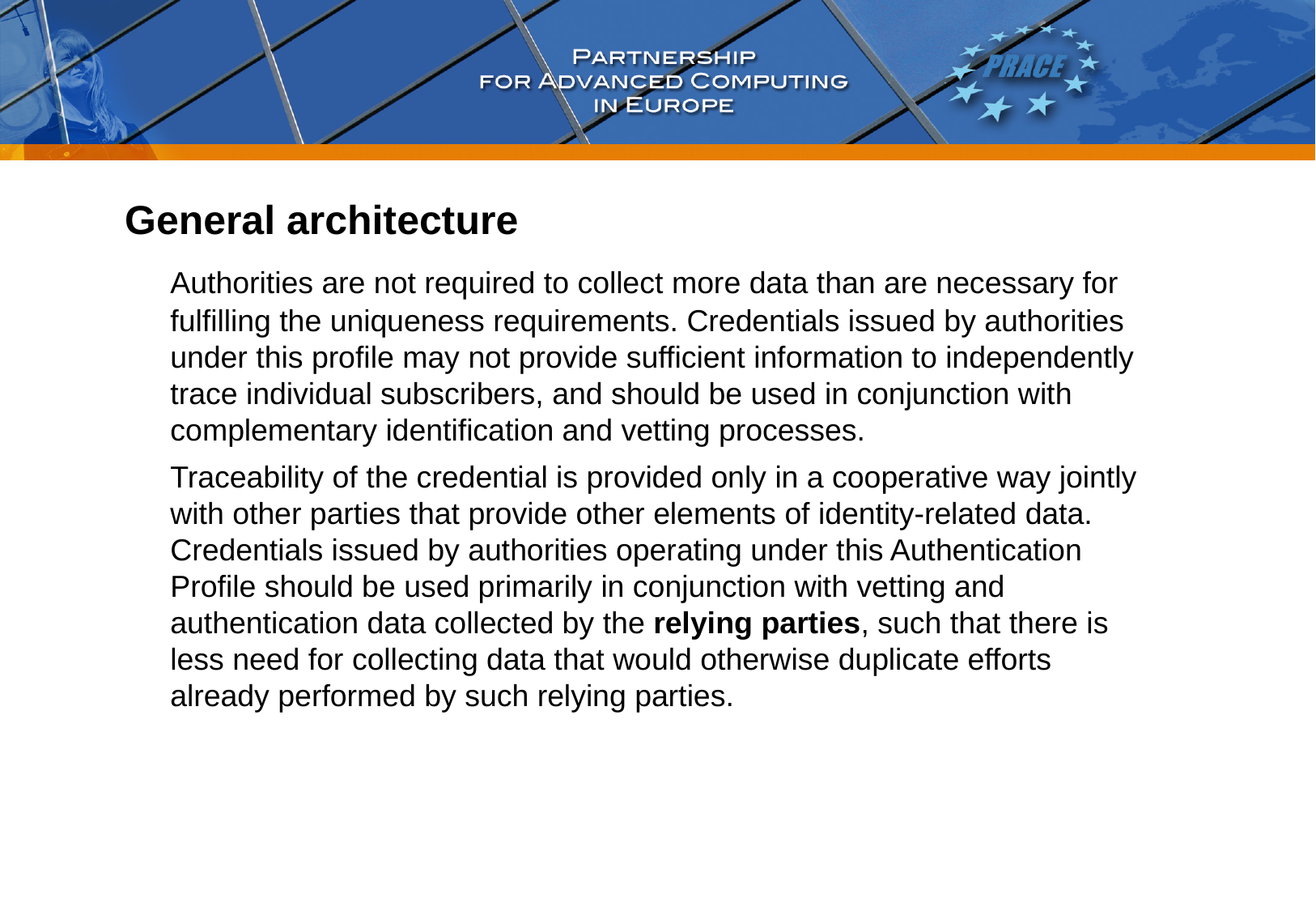

General architecture
	Authorities are not required to collect more data than are necessary for fulfilling the uniqueness requirements. Credentials issued by authorities under this profile may not provide sufficient information to independently trace individual subscribers, and should be used in conjunction with complementary identification and vetting processes.
	Traceability of the credential is provided only in a cooperative way jointly with other parties that provide other elements of identity-related data. Credentials issued by authorities operating under this Authentication Profile should be used primarily in conjunction with vetting and authentication data collected by the relying parties, such that there is less need for collecting data that would otherwise duplicate efforts already performed by such relying parties.
12